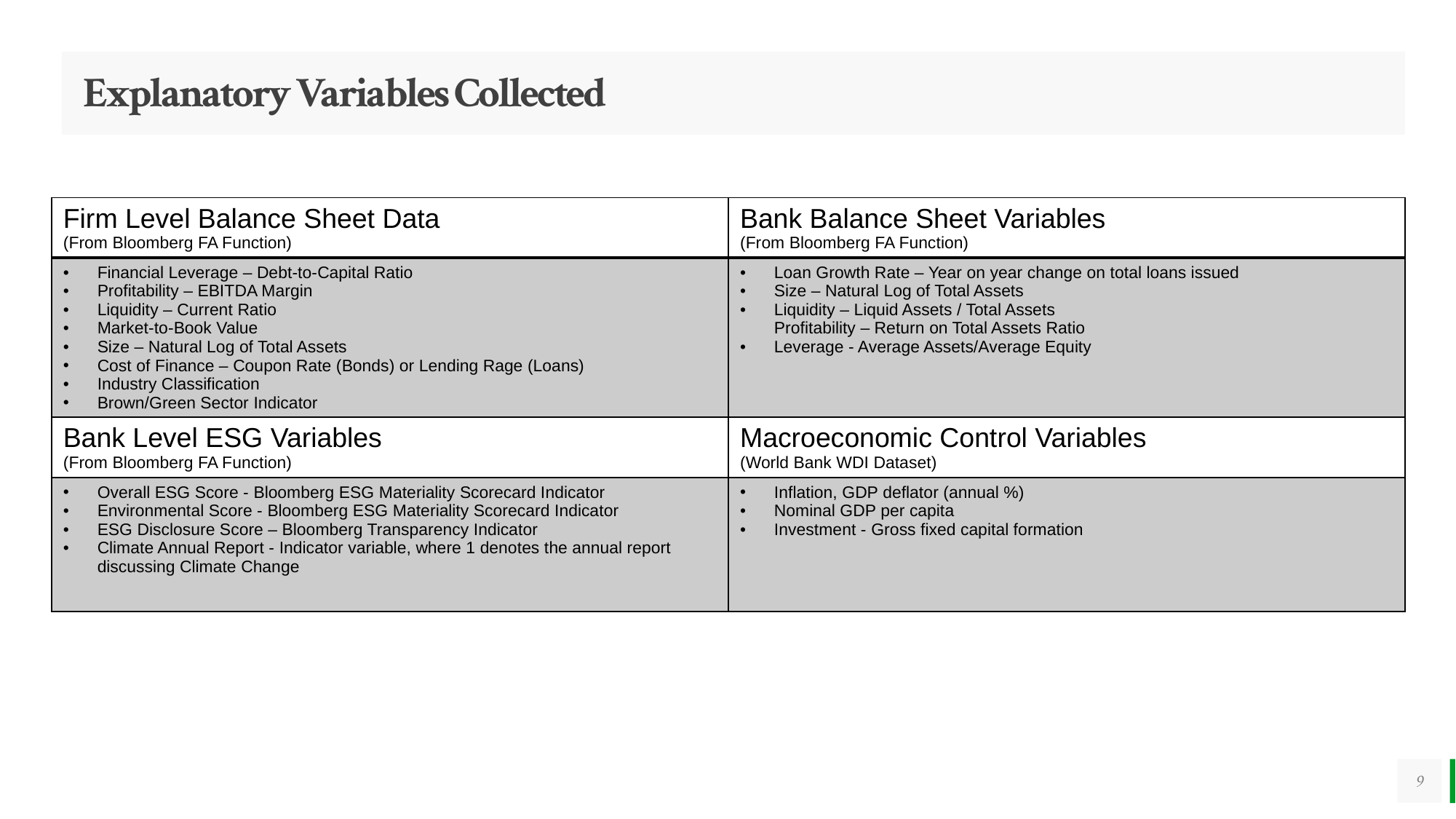

# Explanatory Variables Collected
| Firm Level Balance Sheet Data (From Bloomberg FA Function) | Bank Balance Sheet Variables (From Bloomberg FA Function) |
| --- | --- |
| Financial Leverage – Debt-to-Capital Ratio Profitability – EBITDA Margin Liquidity – Current Ratio Market-to-Book Value Size – Natural Log of Total Assets Cost of Finance – Coupon Rate (Bonds) or Lending Rage (Loans) Industry Classification Brown/Green Sector Indicator | Loan Growth Rate – Year on year change on total loans issued Size – Natural Log of Total Assets Liquidity – Liquid Assets / Total Assets Profitability – Return on Total Assets Ratio Leverage - Average Assets/Average Equity |
| Bank Level ESG Variables (From Bloomberg FA Function) | Macroeconomic Control Variables (World Bank WDI Dataset) |
| Overall ESG Score - Bloomberg ESG Materiality Scorecard Indicator Environmental Score - Bloomberg ESG Materiality Scorecard Indicator ESG Disclosure Score – Bloomberg Transparency Indicator Climate Annual Report - Indicator variable, where 1 denotes the annual report discussing Climate Change | Inflation, GDP deflator (annual %) Nominal GDP per capita Investment - Gross fixed capital formation |

9